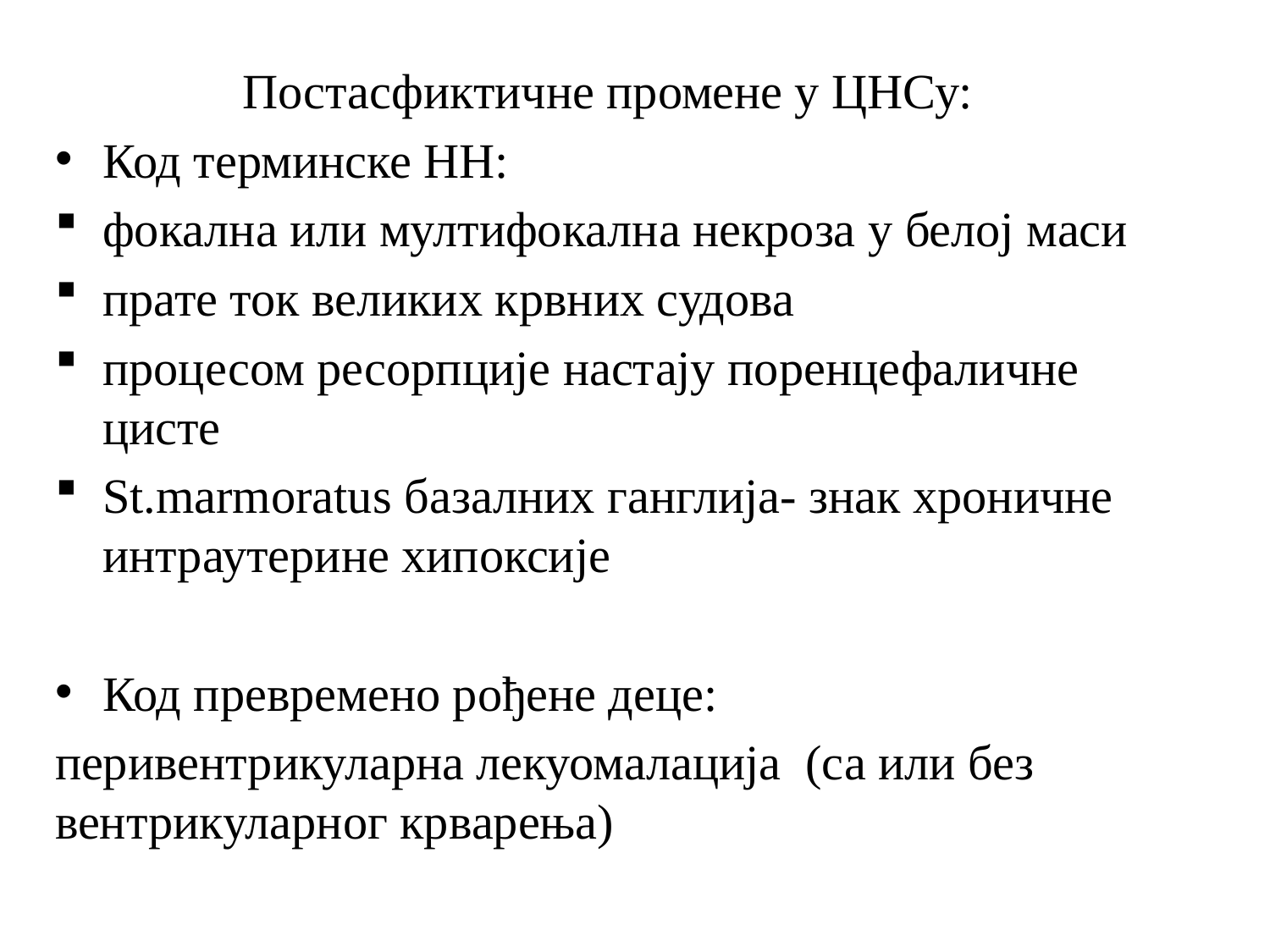

Постасфиктичне промене у ЦНСу:
Код терминске НН:
фокална или мултифокална некроза у белој маси
прате ток великих крвних судова
процесом ресорпције настају поренцефаличне цисте
St.marmoratus базалних ганглија- знак хроничне интраутерине хипоксије

Код превремено рођене деце:
перивентрикуларна лекуомалација  (са или без вентрикуларног крварења)